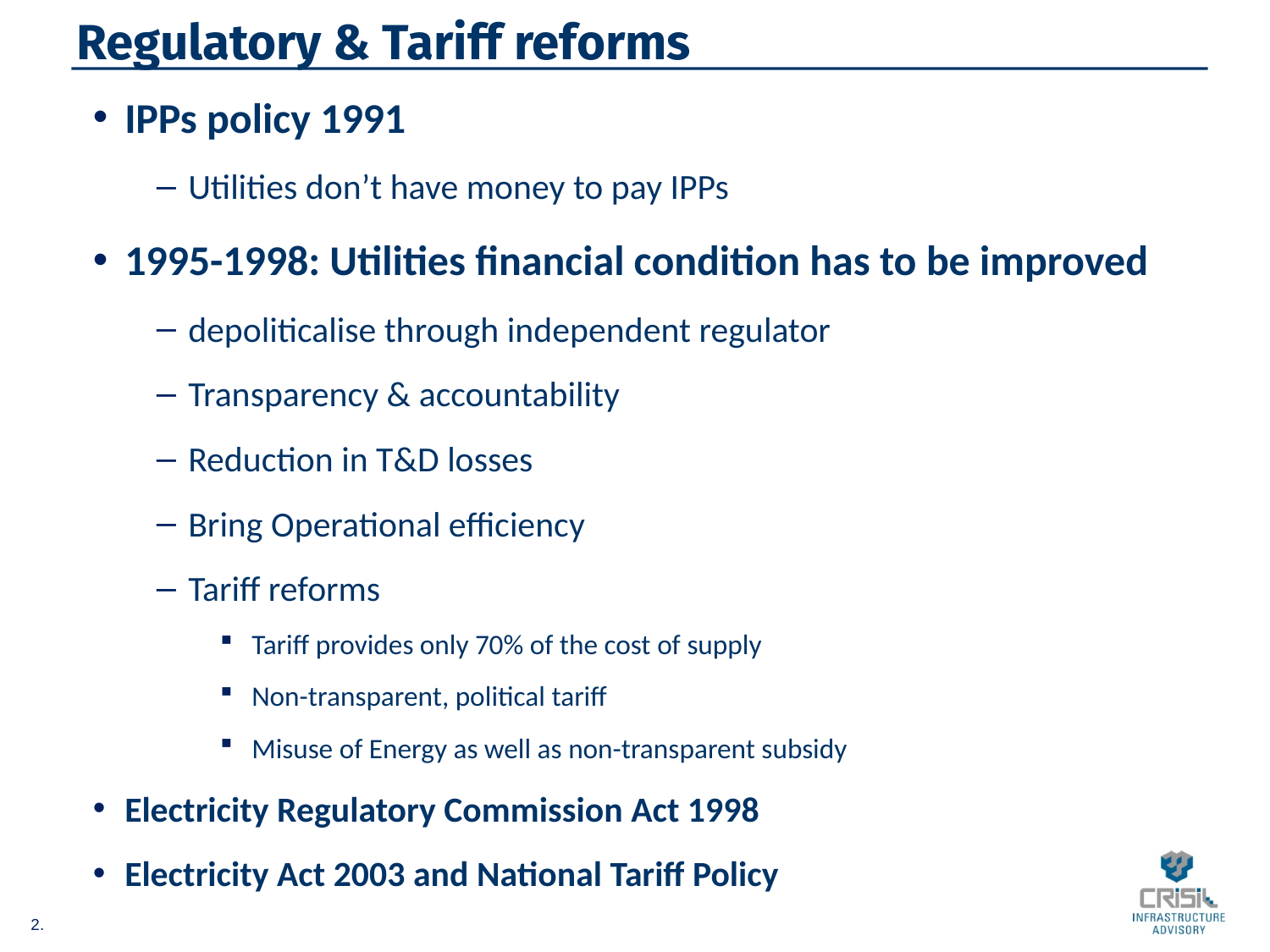

# Regulatory & Tariff reforms
IPPs policy 1991
Utilities don’t have money to pay IPPs
1995-1998: Utilities financial condition has to be improved
depoliticalise through independent regulator
Transparency & accountability
Reduction in T&D losses
Bring Operational efficiency
Tariff reforms
Tariff provides only 70% of the cost of supply
Non-transparent, political tariff
Misuse of Energy as well as non-transparent subsidy
Electricity Regulatory Commission Act 1998
Electricity Act 2003 and National Tariff Policy